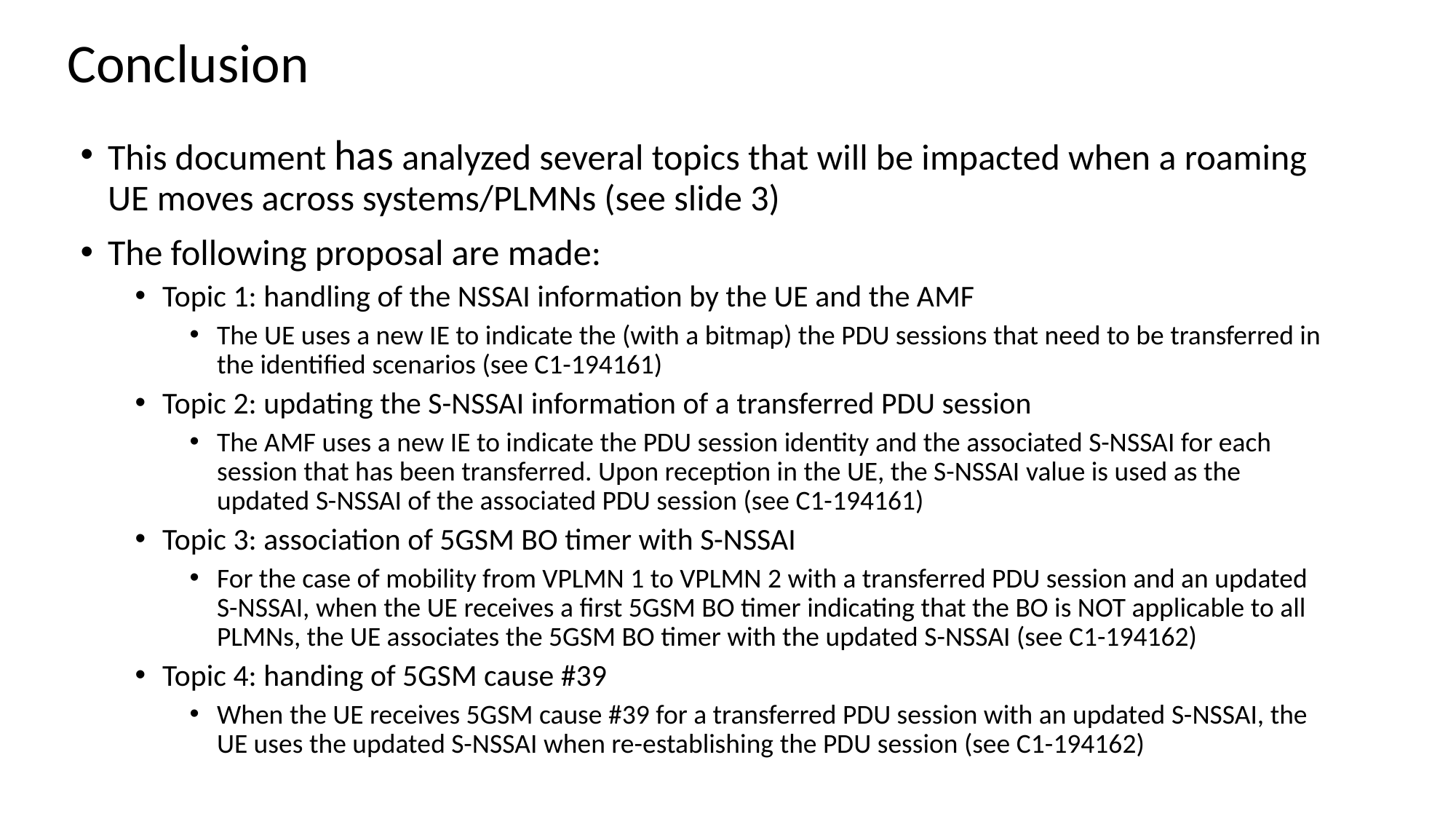

# Conclusion
This document has analyzed several topics that will be impacted when a roaming UE moves across systems/PLMNs (see slide 3)
The following proposal are made:
Topic 1: handling of the NSSAI information by the UE and the AMF
The UE uses a new IE to indicate the (with a bitmap) the PDU sessions that need to be transferred in the identified scenarios (see C1-194161)
Topic 2: updating the S-NSSAI information of a transferred PDU session
The AMF uses a new IE to indicate the PDU session identity and the associated S-NSSAI for each session that has been transferred. Upon reception in the UE, the S-NSSAI value is used as the updated S-NSSAI of the associated PDU session (see C1-194161)
Topic 3: association of 5GSM BO timer with S-NSSAI
For the case of mobility from VPLMN 1 to VPLMN 2 with a transferred PDU session and an updated S-NSSAI, when the UE receives a first 5GSM BO timer indicating that the BO is NOT applicable to all PLMNs, the UE associates the 5GSM BO timer with the updated S-NSSAI (see C1-194162)
Topic 4: handing of 5GSM cause #39
When the UE receives 5GSM cause #39 for a transferred PDU session with an updated S-NSSAI, the UE uses the updated S-NSSAI when re-establishing the PDU session (see C1-194162)